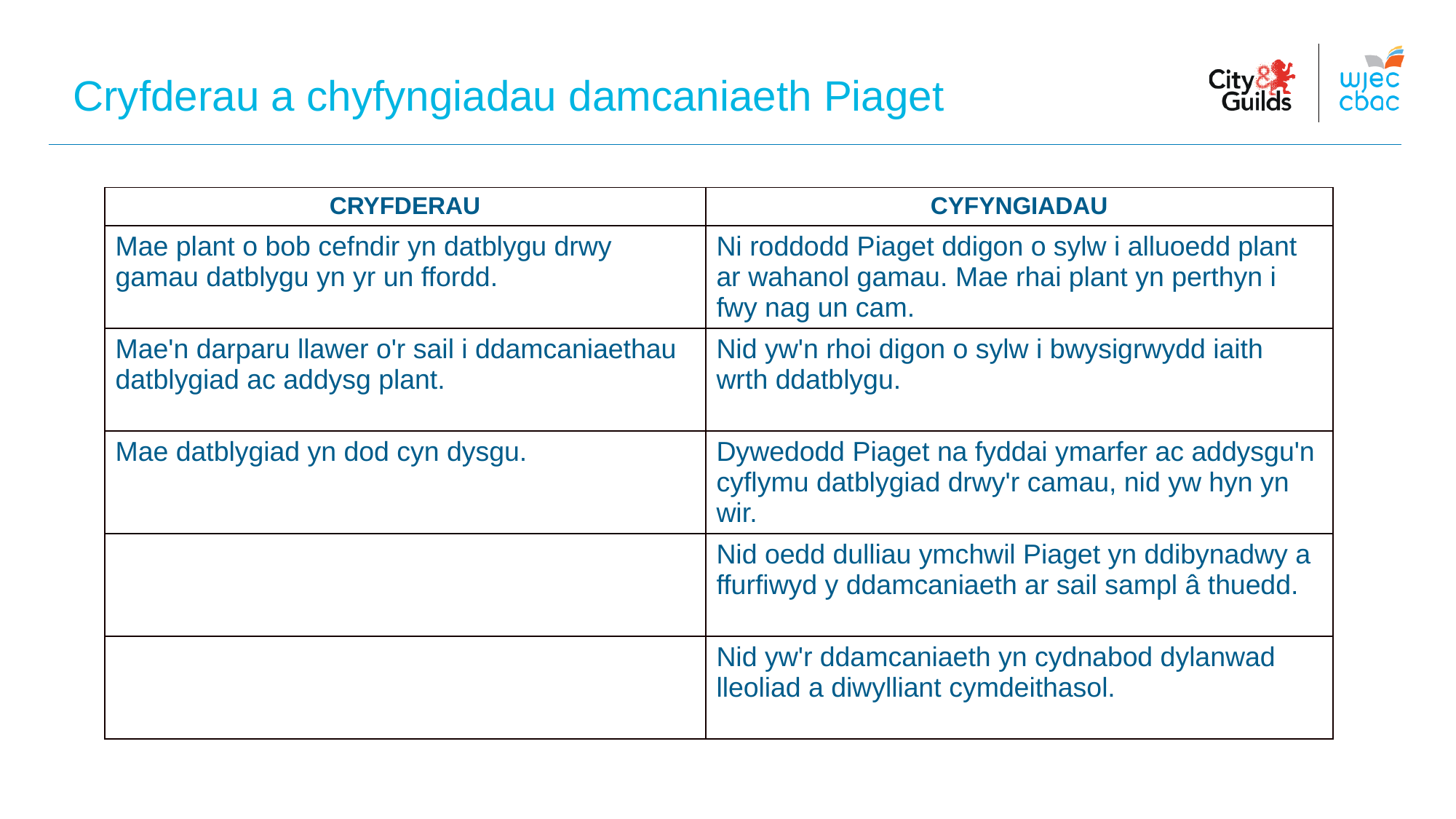

Cryfderau a chyfyngiadau damcaniaeth Piaget
| CRYFDERAU | CYFYNGIADAU |
| --- | --- |
| Mae plant o bob cefndir yn datblygu drwy gamau datblygu yn yr un ffordd. | Ni roddodd Piaget ddigon o sylw i alluoedd plant ar wahanol gamau. Mae rhai plant yn perthyn i fwy nag un cam. |
| Mae'n darparu llawer o'r sail i ddamcaniaethau datblygiad ac addysg plant. | Nid yw'n rhoi digon o sylw i bwysigrwydd iaith wrth ddatblygu. |
| Mae datblygiad yn dod cyn dysgu. | Dywedodd Piaget na fyddai ymarfer ac addysgu'n cyflymu datblygiad drwy'r camau, nid yw hyn yn wir. |
|  | Nid oedd dulliau ymchwil Piaget yn ddibynadwy a ffurfiwyd y ddamcaniaeth ar sail sampl â thuedd. |
|  | Nid yw'r ddamcaniaeth yn cydnabod dylanwad lleoliad a diwylliant cymdeithasol. |